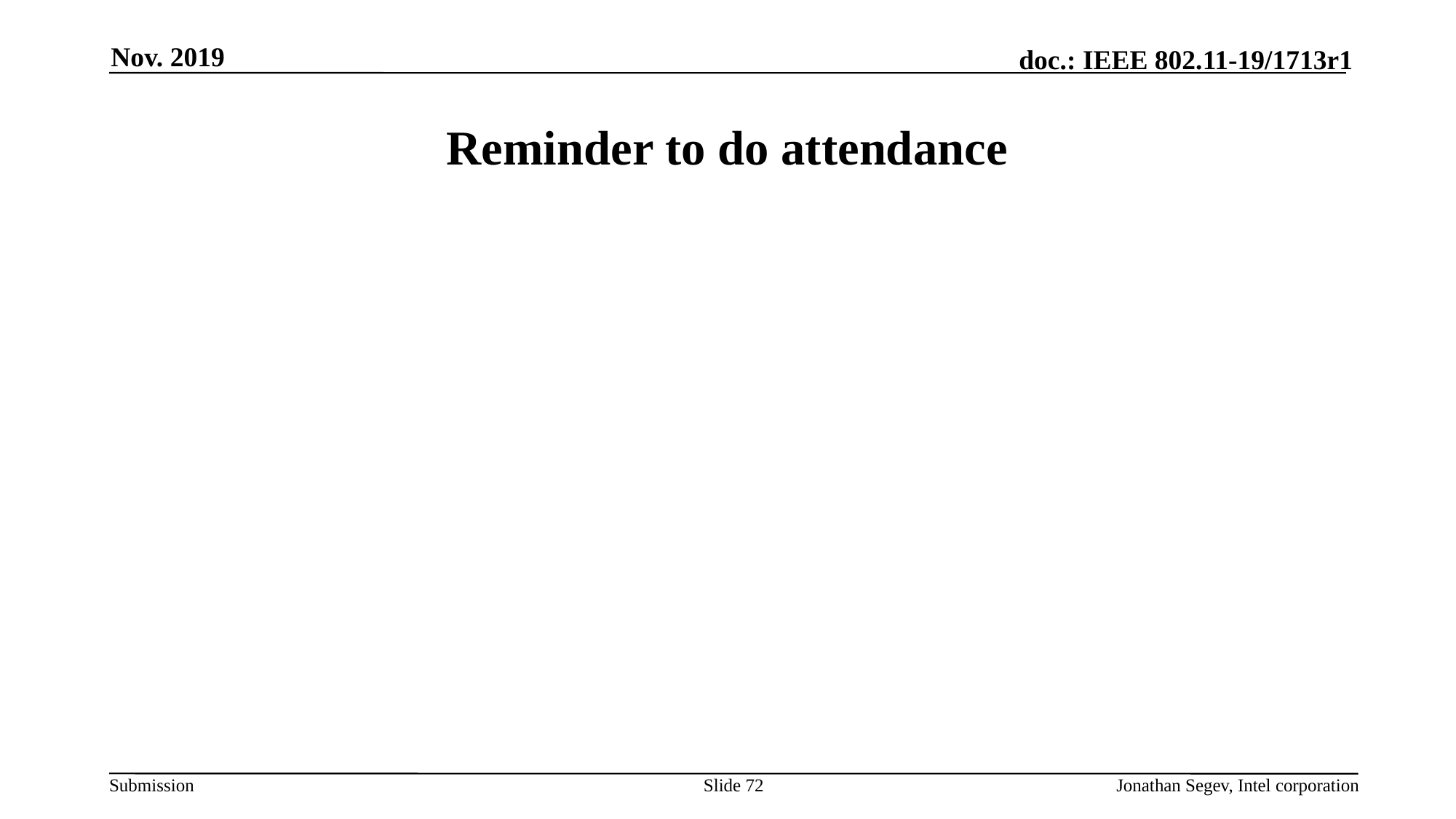

Nov. 2019
# Reminder to do attendance

Slide 72
Jonathan Segev, Intel corporation